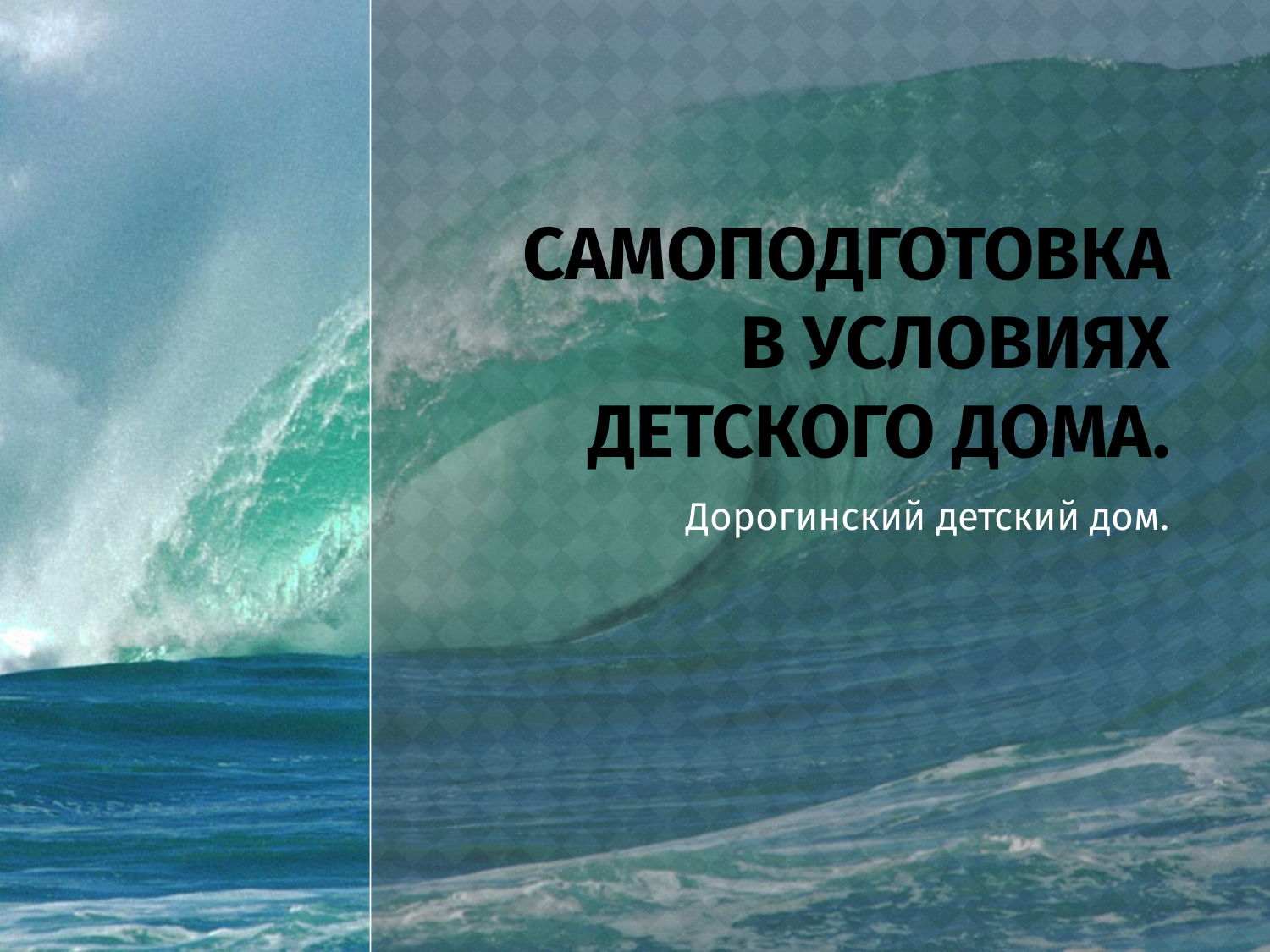

# Самоподготовка в условиях детского дома.
Дорогинский детский дом.